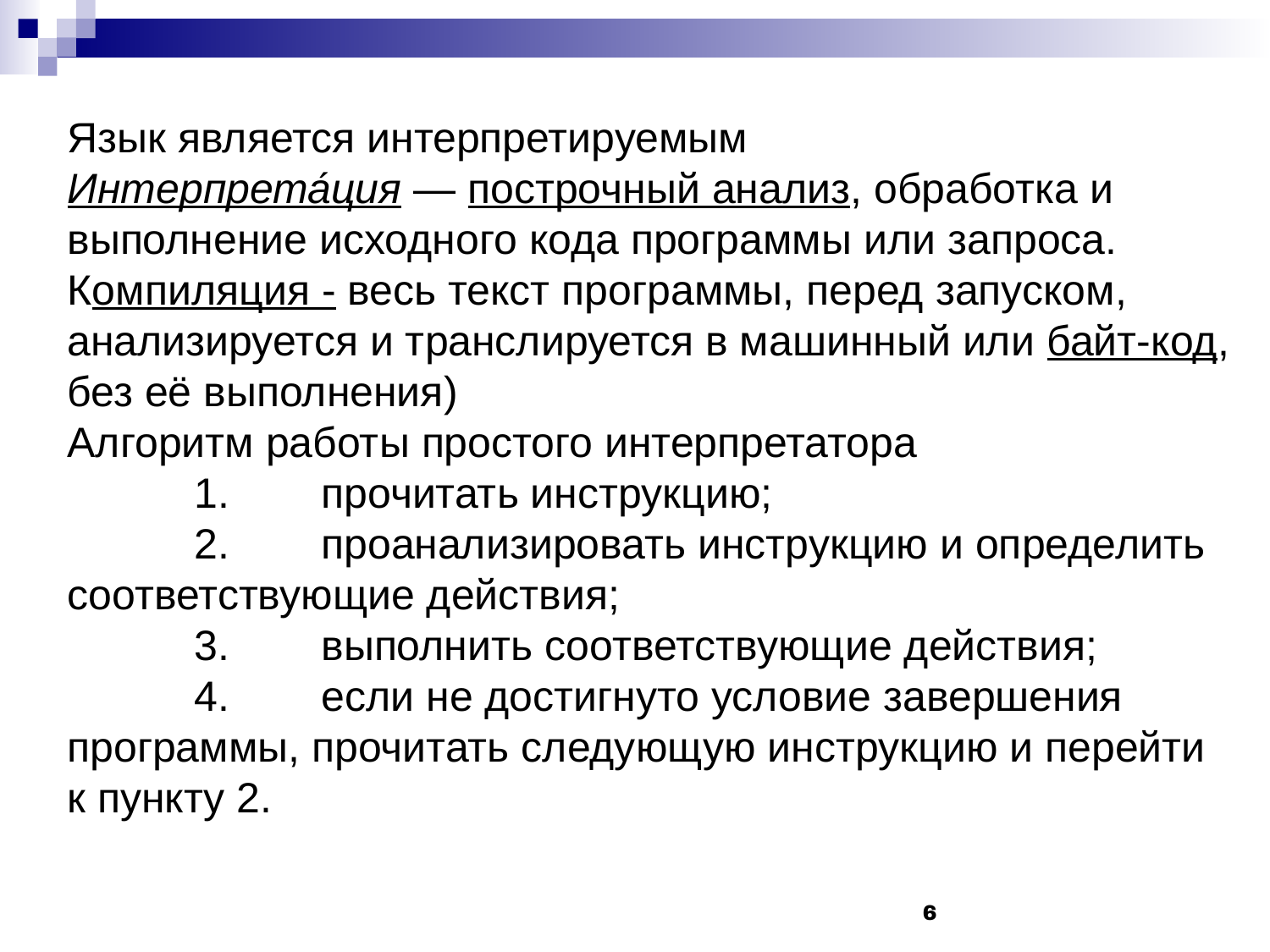

Язык является интерпретируемым
Интерпрета́ция — построчный анализ, обработка и выполнение исходного кода программы или запроса. Компиляция - весь текст программы, перед запуском, анализируется и транслируется в машинный или байт-код, без её выполнения)
Алгоритм работы простого интерпретатора
	1.	прочитать инструкцию;
	2.	проанализировать инструкцию и определить соответствующие действия;
	3.	выполнить соответствующие действия;
	4.	если не достигнуто условие завершения программы, прочитать следующую инструкцию и перейти к пункту 2.
6